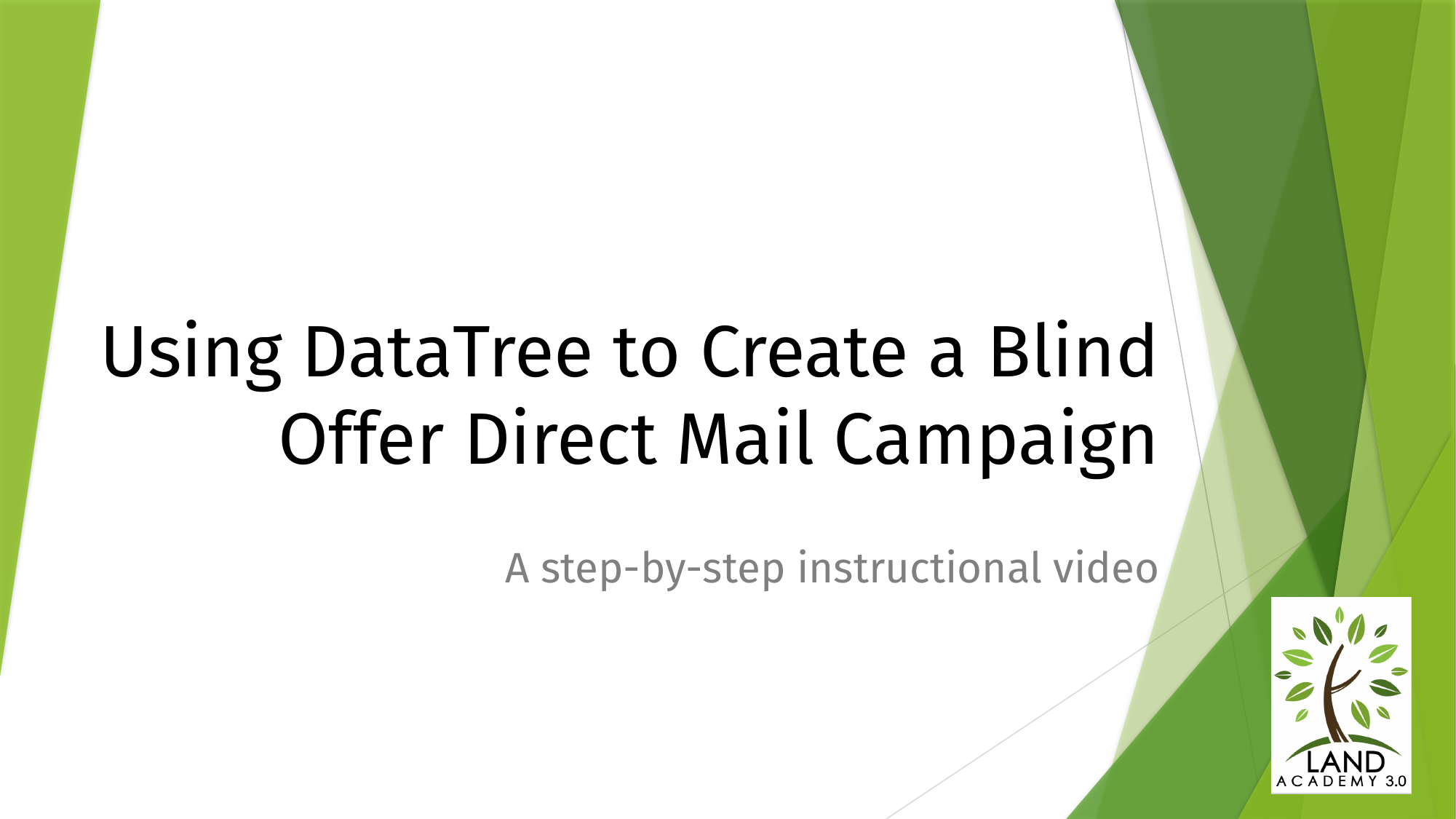

# Using DataTree to Create a Blind Offer Direct Mail Campaign
A step-by-step instructional video